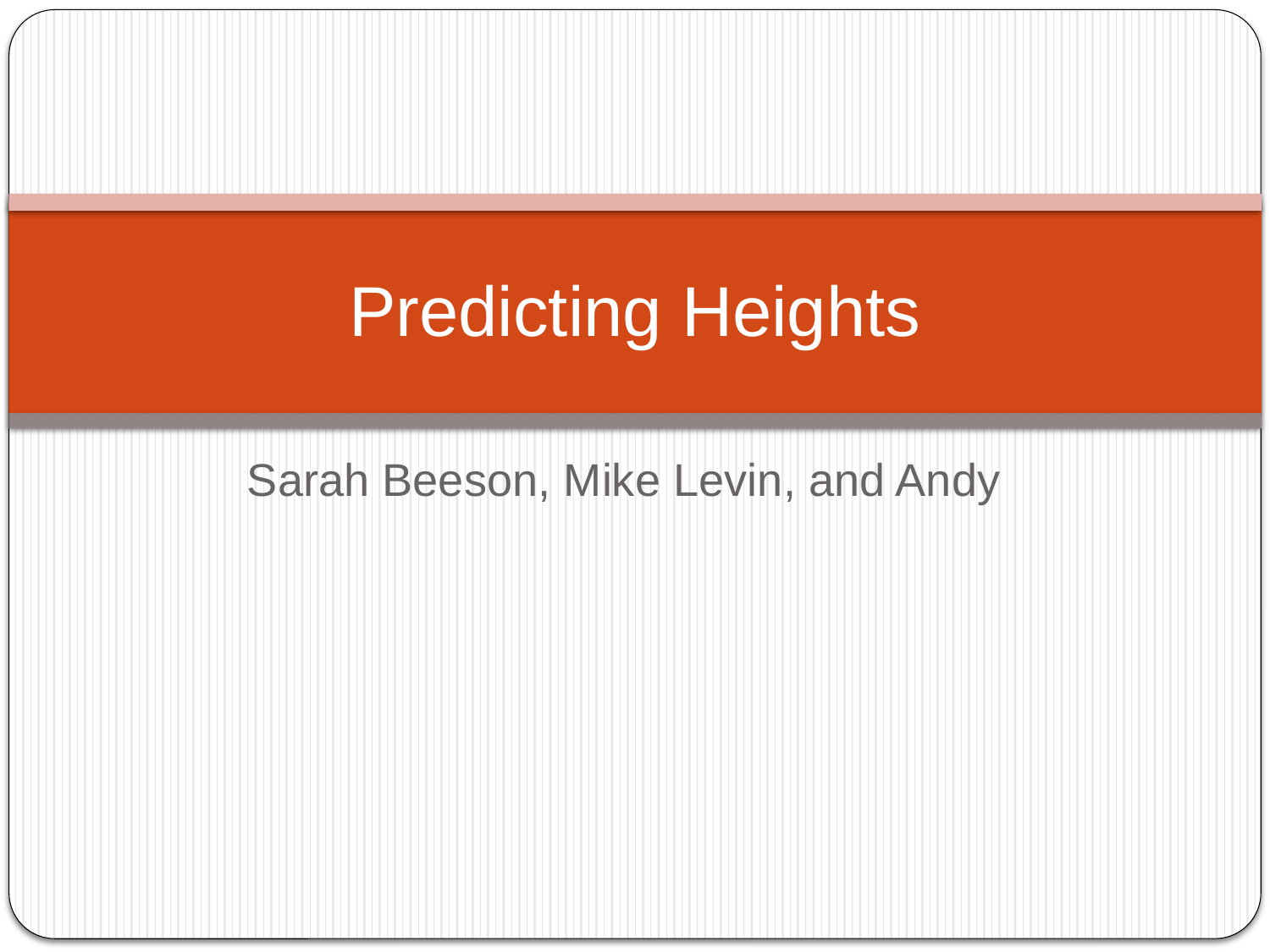

# Predicting Heights
Sarah Beeson, Mike Levin, and Andy